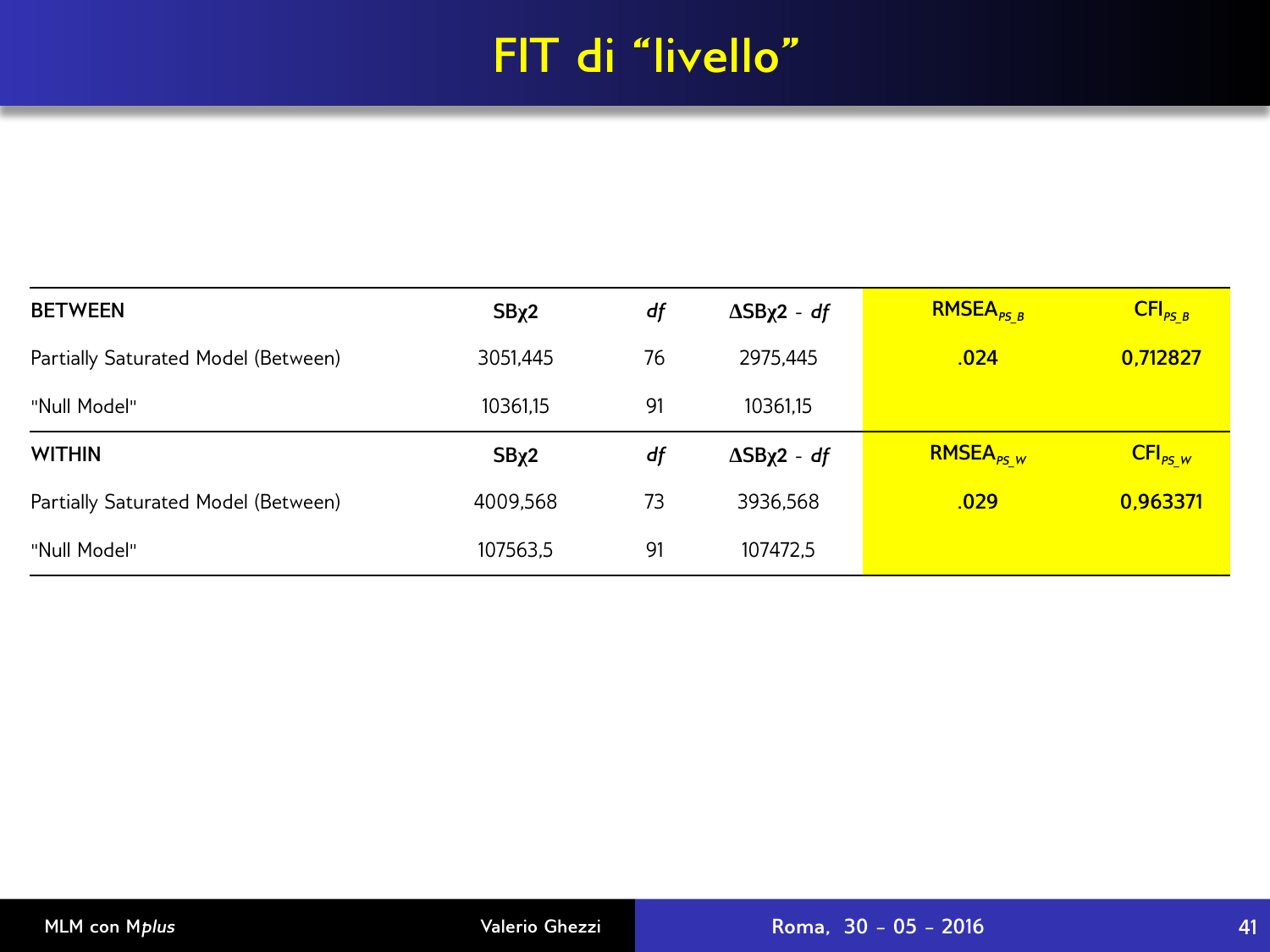

# FIT di “livello”
| BETWEEN | SBχ2 | df | ΔSBχ2 - df | RMSEAPS\_B | CFIPS\_B |
| --- | --- | --- | --- | --- | --- |
| Partially Saturated Model (Between) | 3051,445 | 76 | 2975,445 | .024 | 0,712827 |
| "Null Model" | 10361,15 | 91 | 10361,15 |  |  |
| WITHIN | SBχ2 | df | ΔSBχ2 - df | RMSEAPS\_W | CFIPS\_W |
| Partially Saturated Model (Between) | 4009,568 | 73 | 3936,568 | .029 | 0,963371 |
| "Null Model" | 107563,5 | 91 | 107472,5 |  |  |
  MLM con Mplus                                                  Valerio Ghezzi
Roma,  30 – 05 – 2016
41